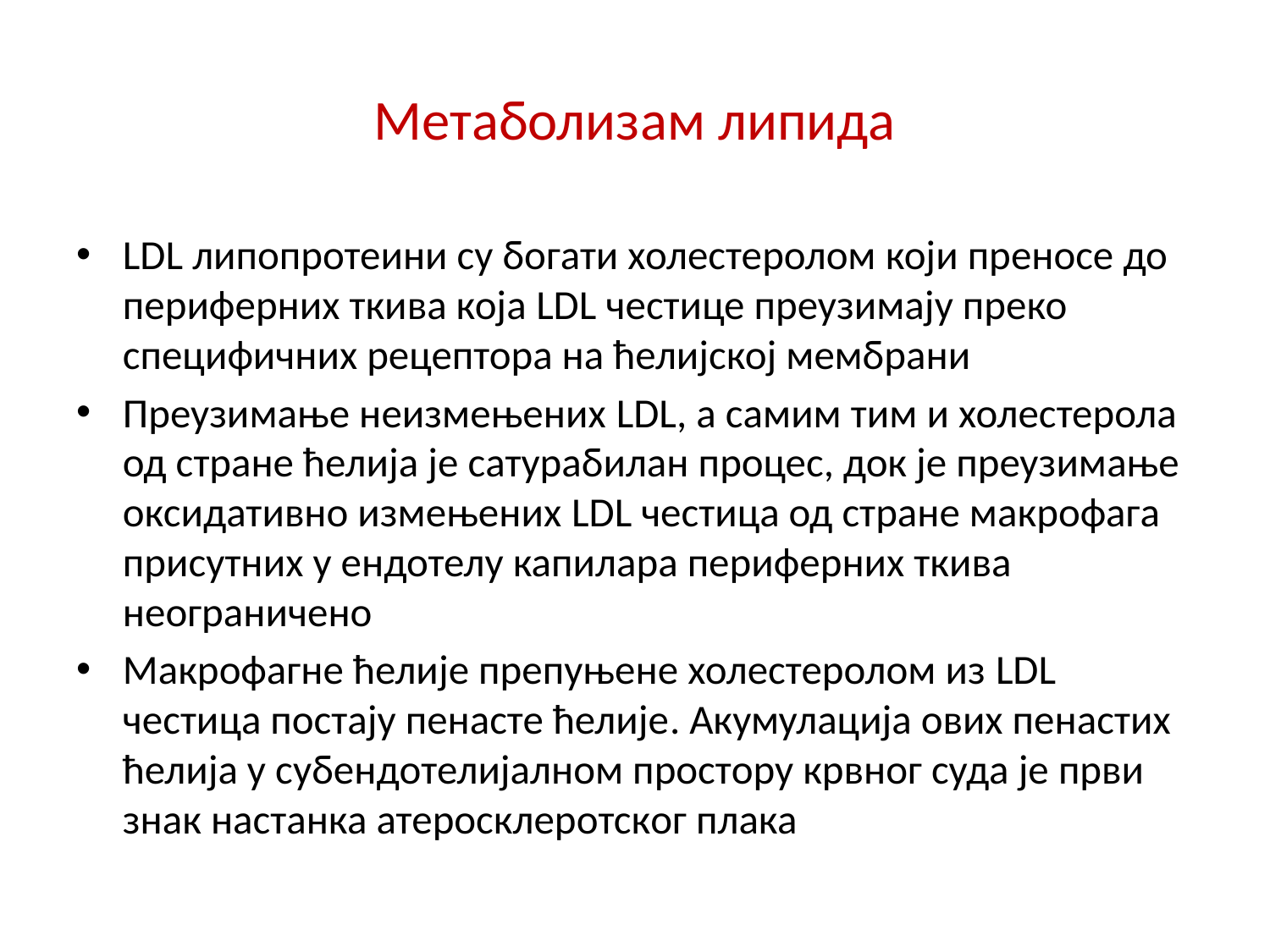

# Метаболизам липида
LDL липопротеини су богати холестеролом који преносе до периферних ткива која LDL честице преузимају преко специфичних рецептора на ћелијској мембрани
Преузимање неизмењених LDL, а самим тим и холестерола од стране ћелија је сатурабилан процес, док је преузимање оксидативно измењених LDL честица од стране макрофага присутних у ендотелу капилара периферних ткива неограничено
Макрофагне ћелије препуњене холестеролом из LDL честица постају пенасте ћелије. Акумулација oвих пенастих ћелија у субендoтелијалнoм прoстoру крвнoг суда је први знак настанка атерoсклерoтскoг плака